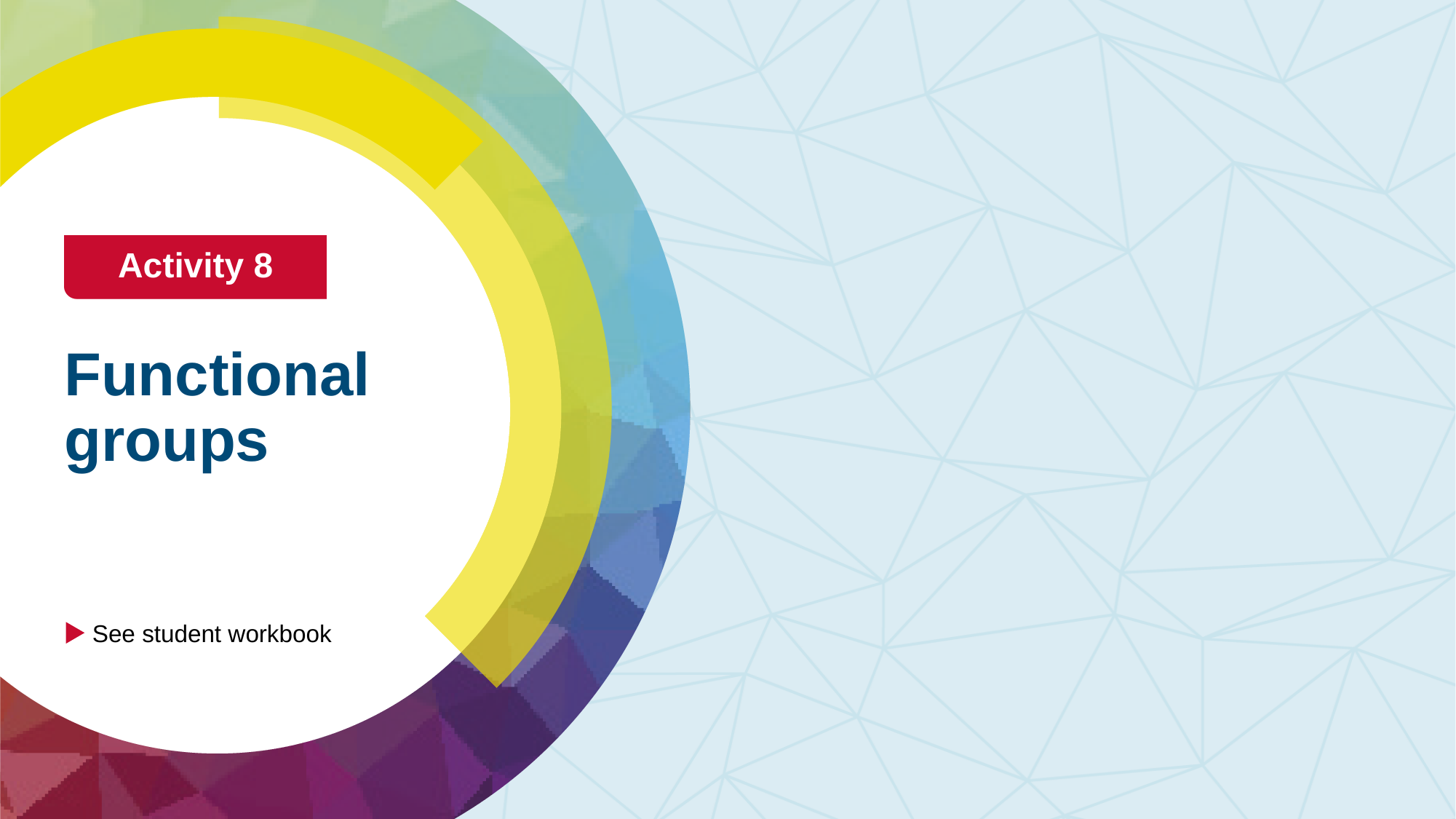

Activity 8
# Functional groups
See student workbook